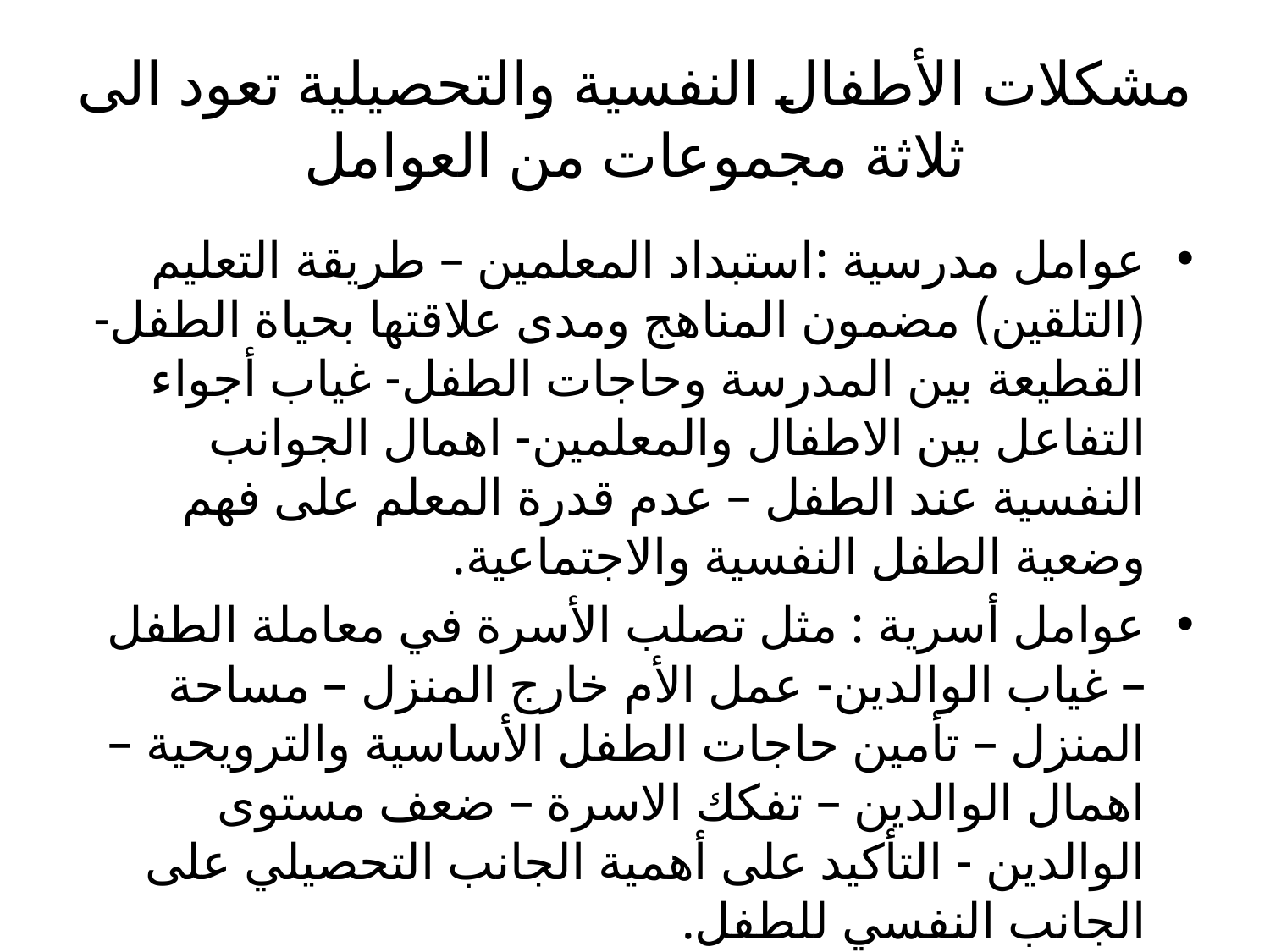

# مشكلات الأطفال النفسية والتحصيلية تعود الى ثلاثة مجموعات من العوامل
عوامل مدرسية :استبداد المعلمين – طريقة التعليم (التلقين) مضمون المناهج ومدى علاقتها بحياة الطفل-القطيعة بين المدرسة وحاجات الطفل- غياب أجواء التفاعل بين الاطفال والمعلمين- اهمال الجوانب النفسية عند الطفل – عدم قدرة المعلم على فهم وضعية الطفل النفسية والاجتماعية.
عوامل أسرية : مثل تصلب الأسرة في معاملة الطفل – غياب الوالدين- عمل الأم خارج المنزل – مساحة المنزل – تأمين حاجات الطفل الأساسية والترويحية – اهمال الوالدين – تفكك الاسرة – ضعف مستوى الوالدين - التأكيد على أهمية الجانب التحصيلي على الجانب النفسي للطفل.